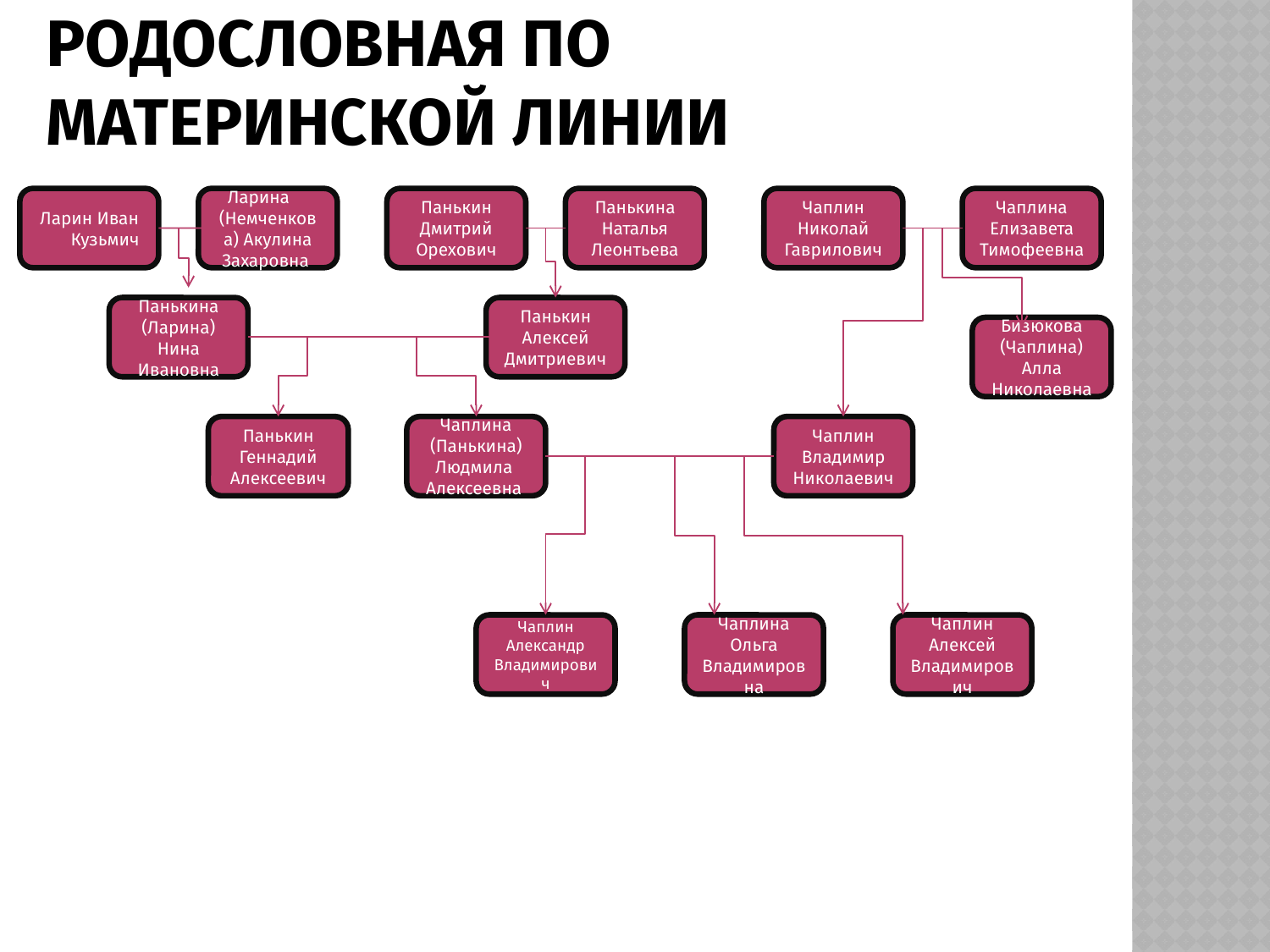

# Родословная по материнской линии
Ларин Иван Кузьмич
Ларина
(Немченкова) Акулина Захаровна
Панькин Дмитрий Орехович
Панькина Наталья Леонтьева
Чаплин Николай Гаврилович
Чаплина Елизавета Тимофеевна
Панькина (Ларина) Нина Ивановна
Панькин Алексей Дмитриевич
Бизюкова (Чаплина) Алла Николаевна
Панькин Геннадий Алексеевич
Чаплина (Панькина) Людмила  Алексеевна
Чаплин Владимир Николаевич
Чаплин Александр Владимирович
Чаплина Ольга Владимировна
Чаплин Алексей Владимирович